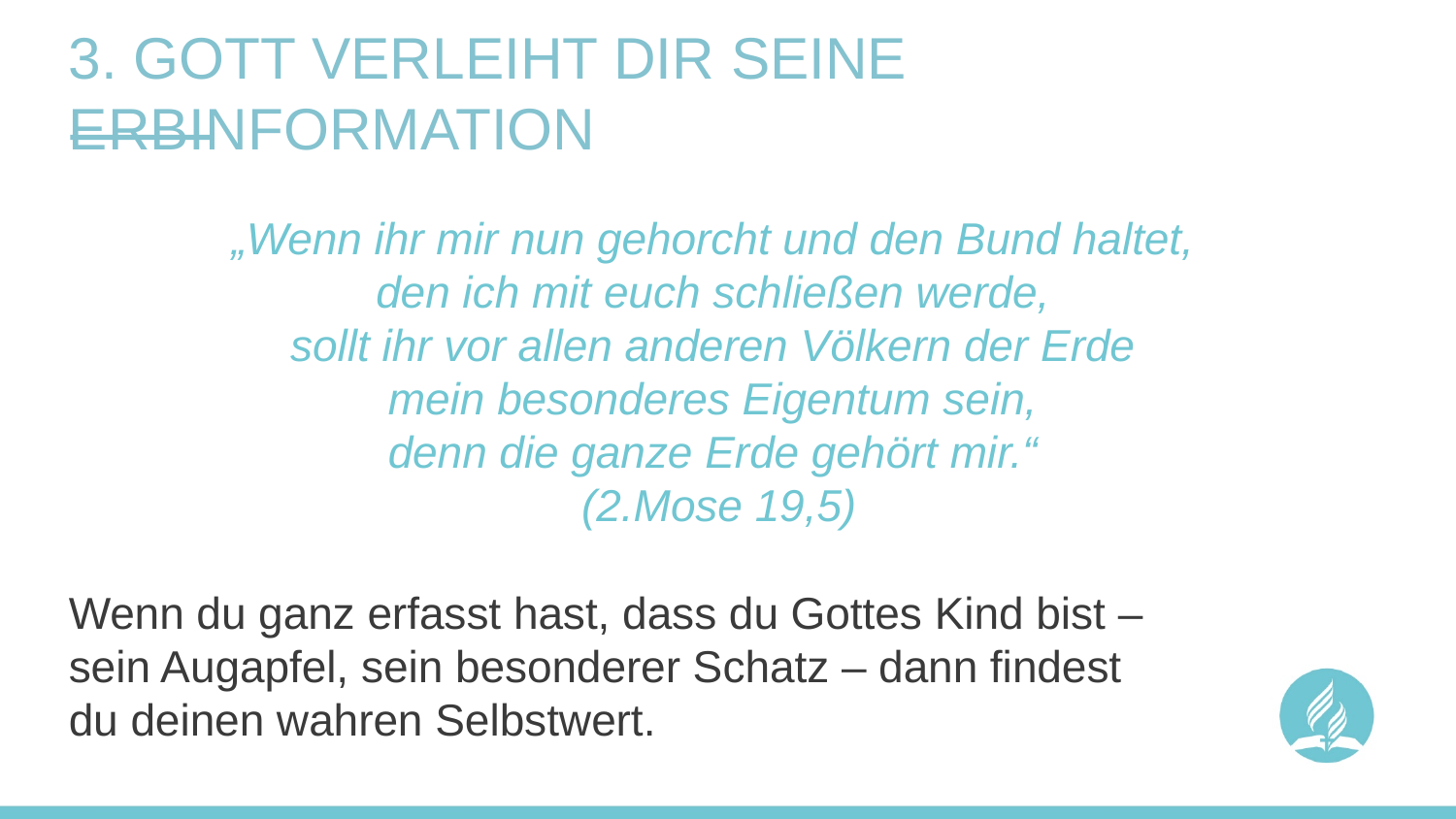

# 3. GOTT VERLEIHT DIR SEINE ERBINFORMATION
„Wenn ihr mir nun gehorcht und den Bund haltet,
den ich mit euch schließen werde,
sollt ihr vor allen anderen Völkern der Erde
mein besonderes Eigentum sein,
denn die ganze Erde gehört mir.“
(2.Mose 19,5)

Wenn du ganz erfasst hast, dass du Gottes Kind bist –
sein Augapfel, sein besonderer Schatz – dann findest
du deinen wahren Selbstwert.